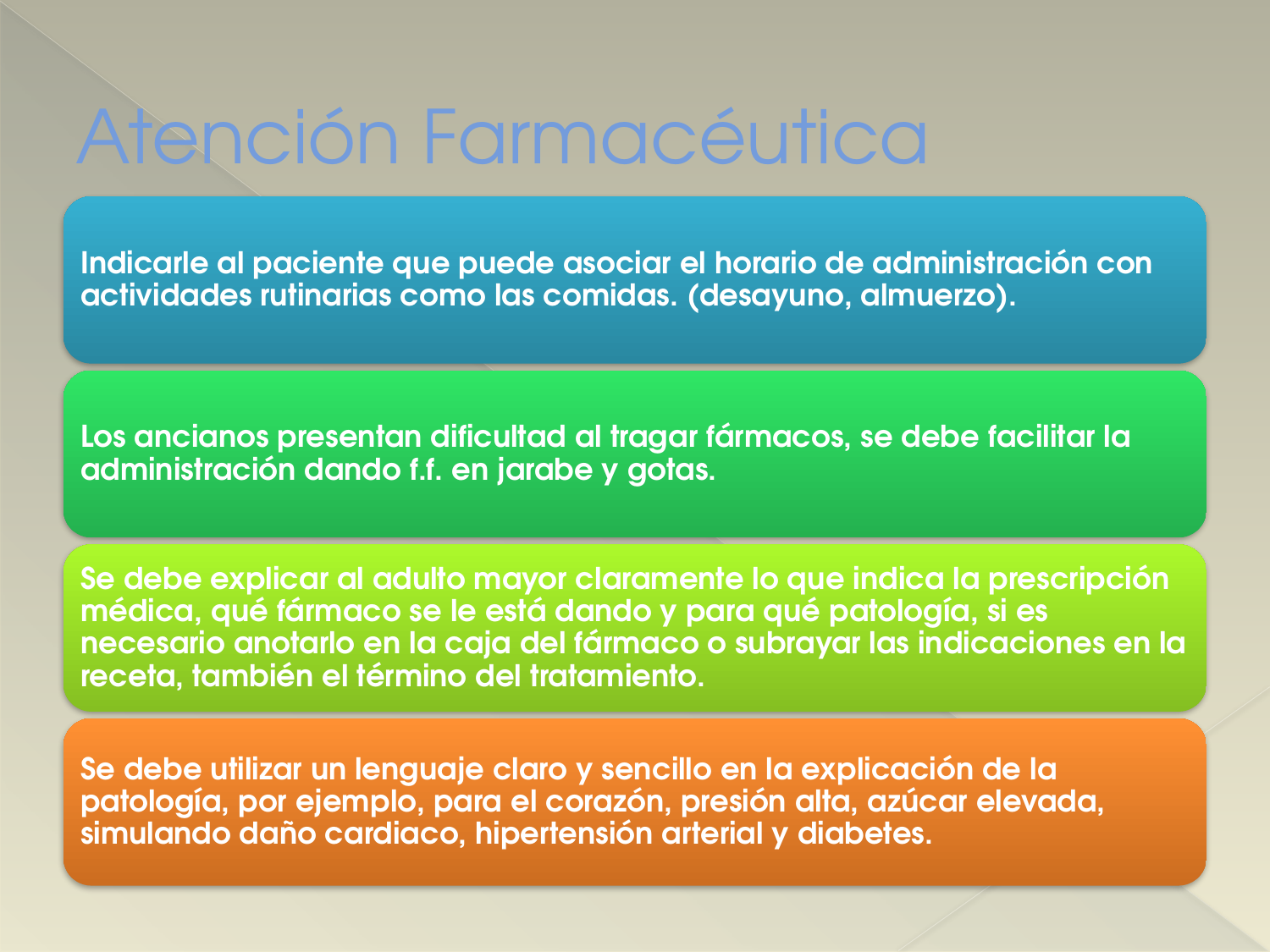

# Atención Farmacéutica
Indicarle al paciente que puede asociar el horario de administración con actividades rutinarias como las comidas. (desayuno, almuerzo).
Los ancianos presentan dificultad al tragar fármacos, se debe facilitar la administración dando f.f. en jarabe y gotas.
Se debe explicar al adulto mayor claramente lo que indica la prescripción médica, qué fármaco se le está dando y para qué patología, si es necesario anotarlo en la caja del fármaco o subrayar las indicaciones en la receta, también el término del tratamiento.
Se debe utilizar un lenguaje claro y sencillo en la explicación de la patología, por ejemplo, para el corazón, presión alta, azúcar elevada, simulando daño cardiaco, hipertensión arterial y diabetes.